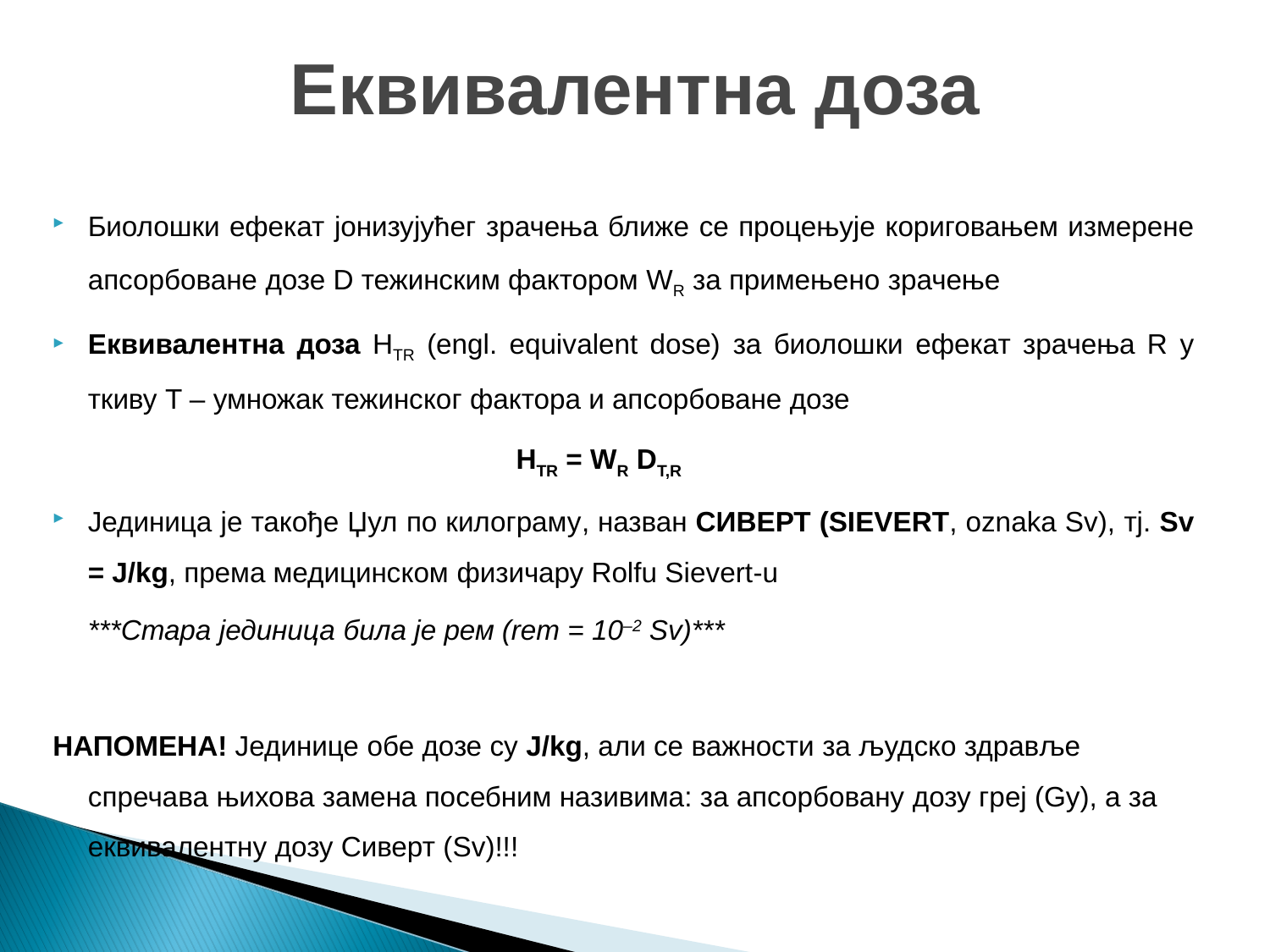

# Еквивалентна доза
Биолошки ефекат јонизујућег зрачења ближе се процењује кориговањем измерене апсорбоване дозе D тежинским фактором WR за примењено зрачење
Еквивалентна доза HTR (engl. equivalent dose) за биолошки ефекат зрачења R у ткиву T – умножак тежинског фактора и апсорбоване дозе
				      HTR = WR DT,R
Јединица је такође Џул по килограму, назван СИВЕРТ (SIEVERT, oznaka Sv), тј. Sv = J/kg, према медицинском физичару Rolfu Sievert-u
	***Стара јединица била је рем (rem = 10–2 Sv)***

НАПОМЕНА! Јединице обе дозе су J/kg, али се важности за људско здравље спречава њихова замена посебним називима: за апсорбовану дозу греј (Gy), а за еквивалентну дозу Сиверт (Sv)!!!